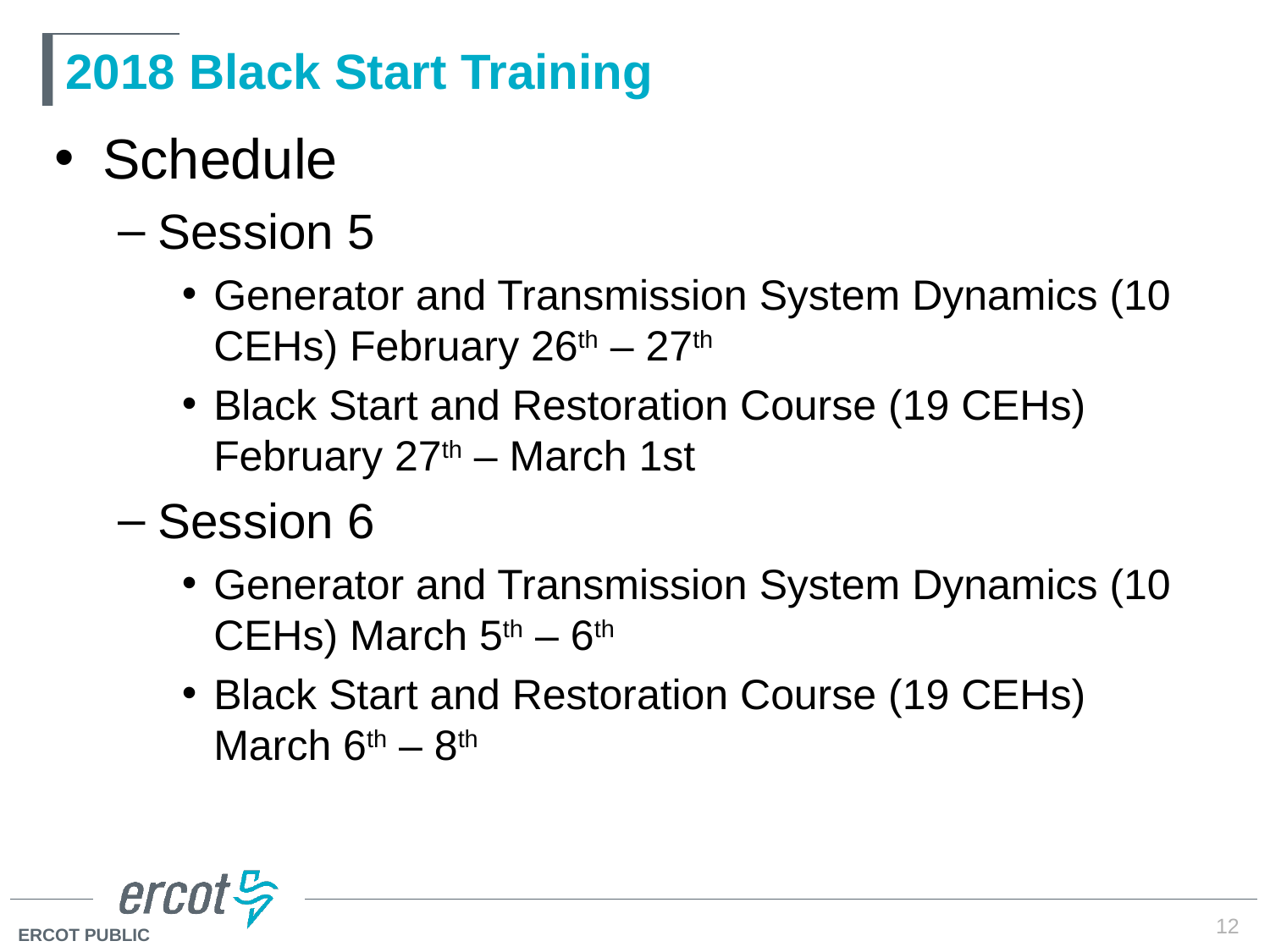

# 2018 Black Start Training
Schedule
Session 5
Generator and Transmission System Dynamics (10 CEHs) February 26th – 27th
Black Start and Restoration Course (19 CEHs)  February 27th – March 1st
Session 6
Generator and Transmission System Dynamics (10 CEHs) March 5th – 6th
Black Start and Restoration Course (19 CEHs)  March 6th – 8th
12